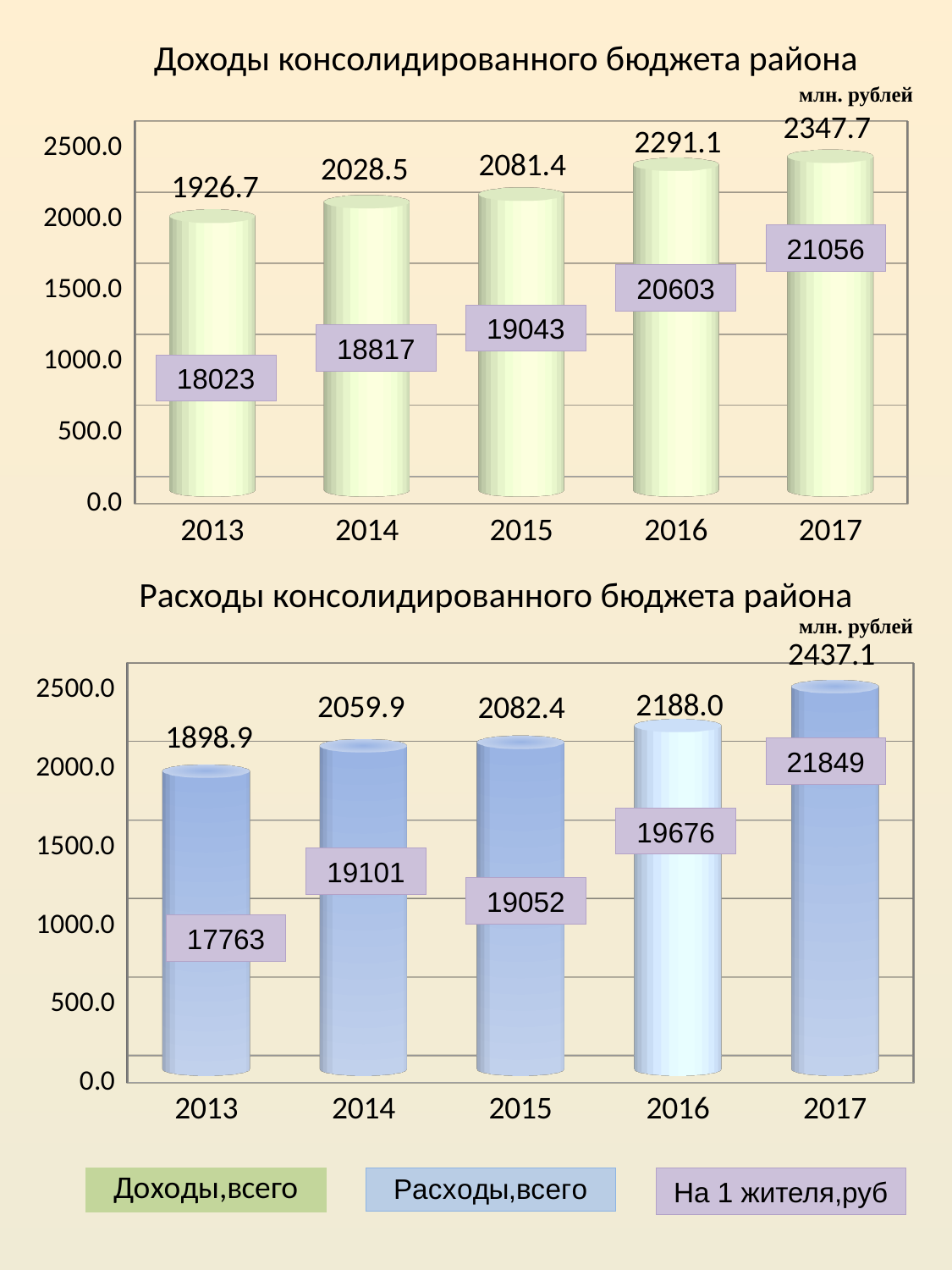

Доходы консолидированного бюджета района
млн. рублей

[unsupported chart]

21056
20603
19043
18817
18023
# Расходы консолидированного бюджета района

[unsupported chart]

млн. рублей
21849
19676
19101
19052
17763
На 1 жителя,руб